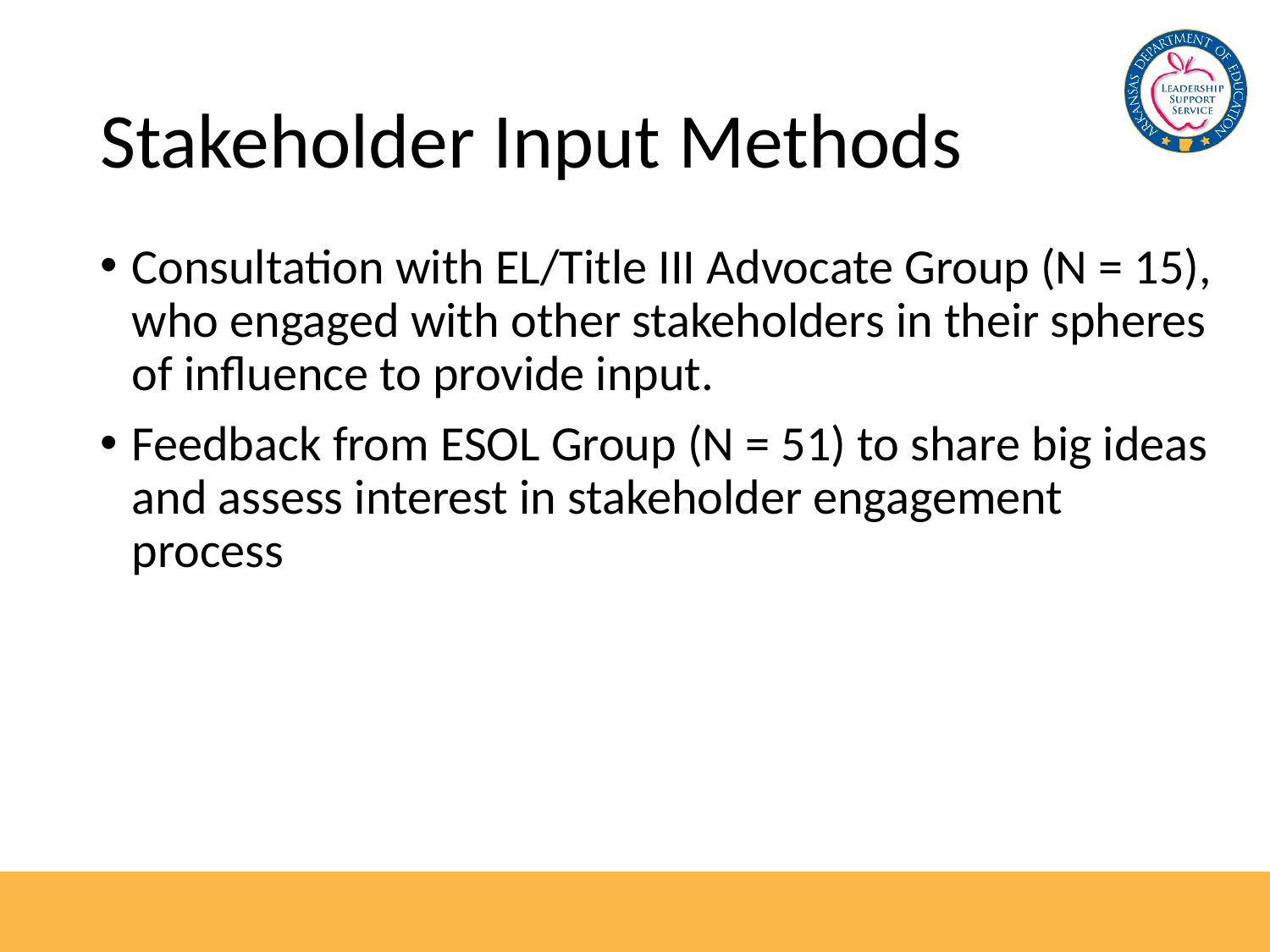

# Stakeholder Input Methods
Consultation with EL/Title III Advocate Group (N = 15), who engaged with other stakeholders in their spheres of influence to provide input.
Feedback from ESOL Group (N = 51) to share big ideas and assess interest in stakeholder engagement process